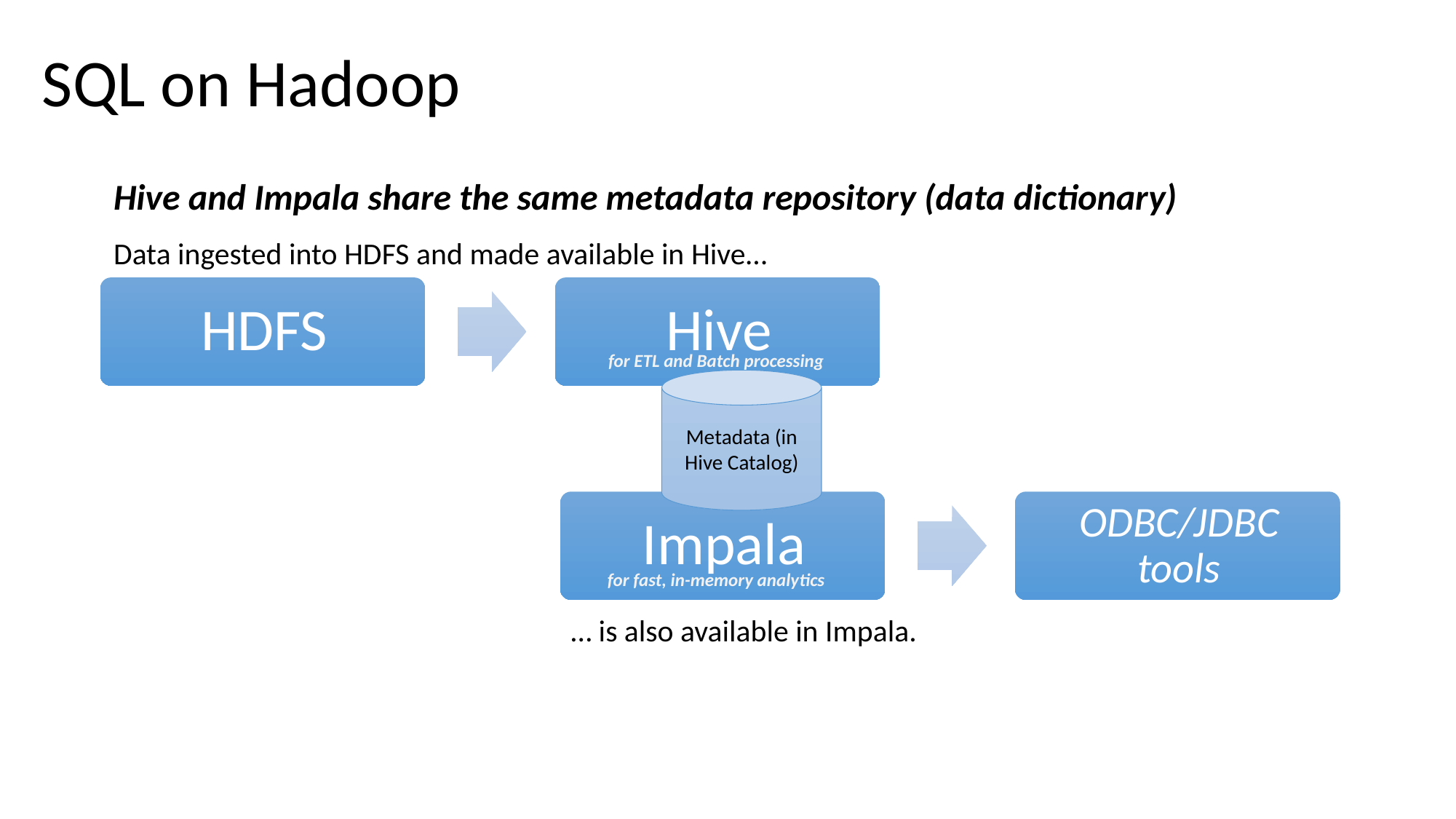

SQL on Hadoop
Hive and Impala share the same metadata repository (data dictionary)
Data ingested into HDFS and made available in Hive…
HDFS

Hive
for ETL and Batch processing
Metadata (in Hive Catalog)
Impala

ODBC/JDBC tools
for fast, in-memory analytics
… is also available in Impala.